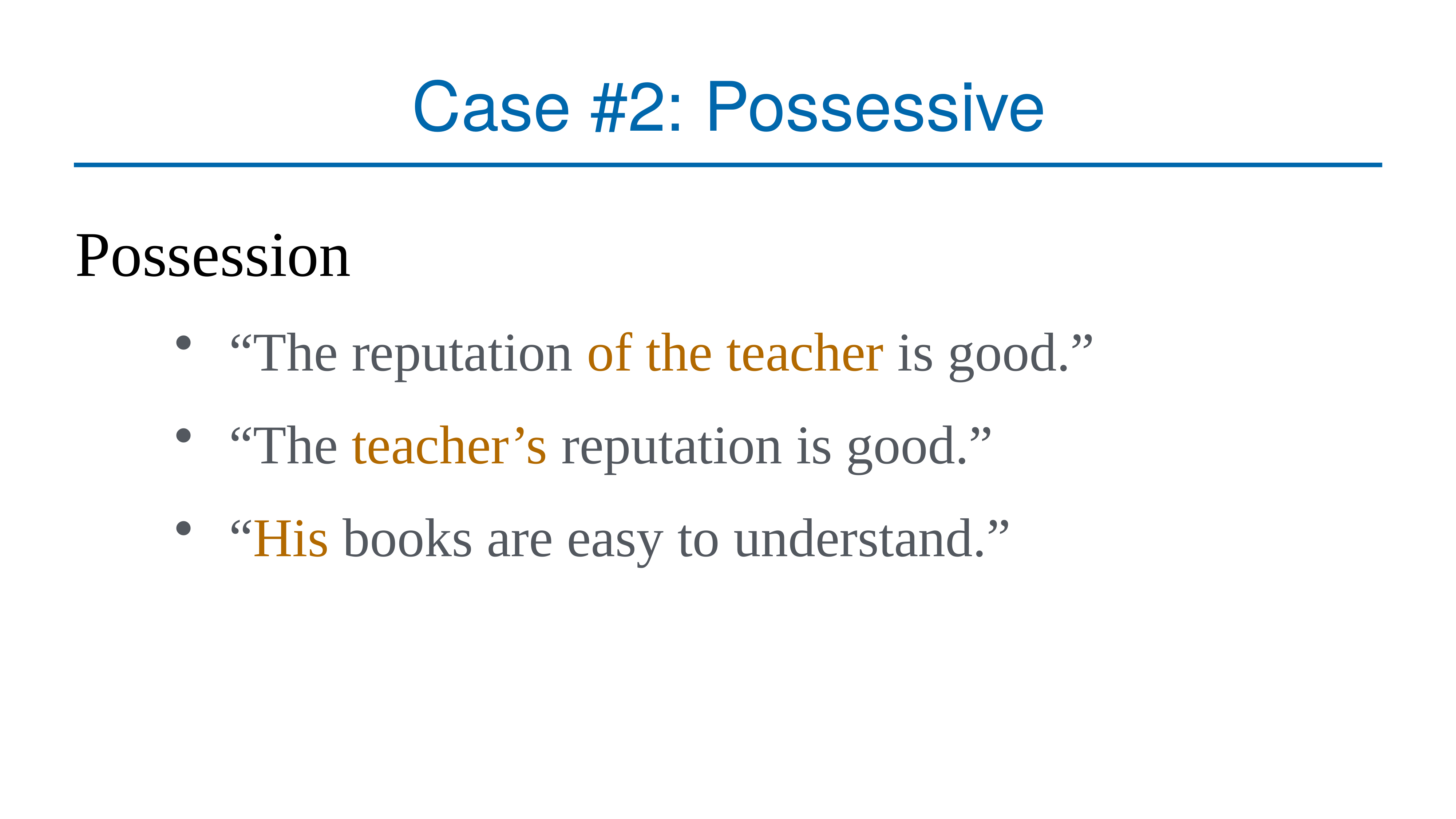

# Case #2: Possessive
Possession
“The reputation of the teacher is good.”
“The teacher’s reputation is good.”
“His books are easy to understand.”